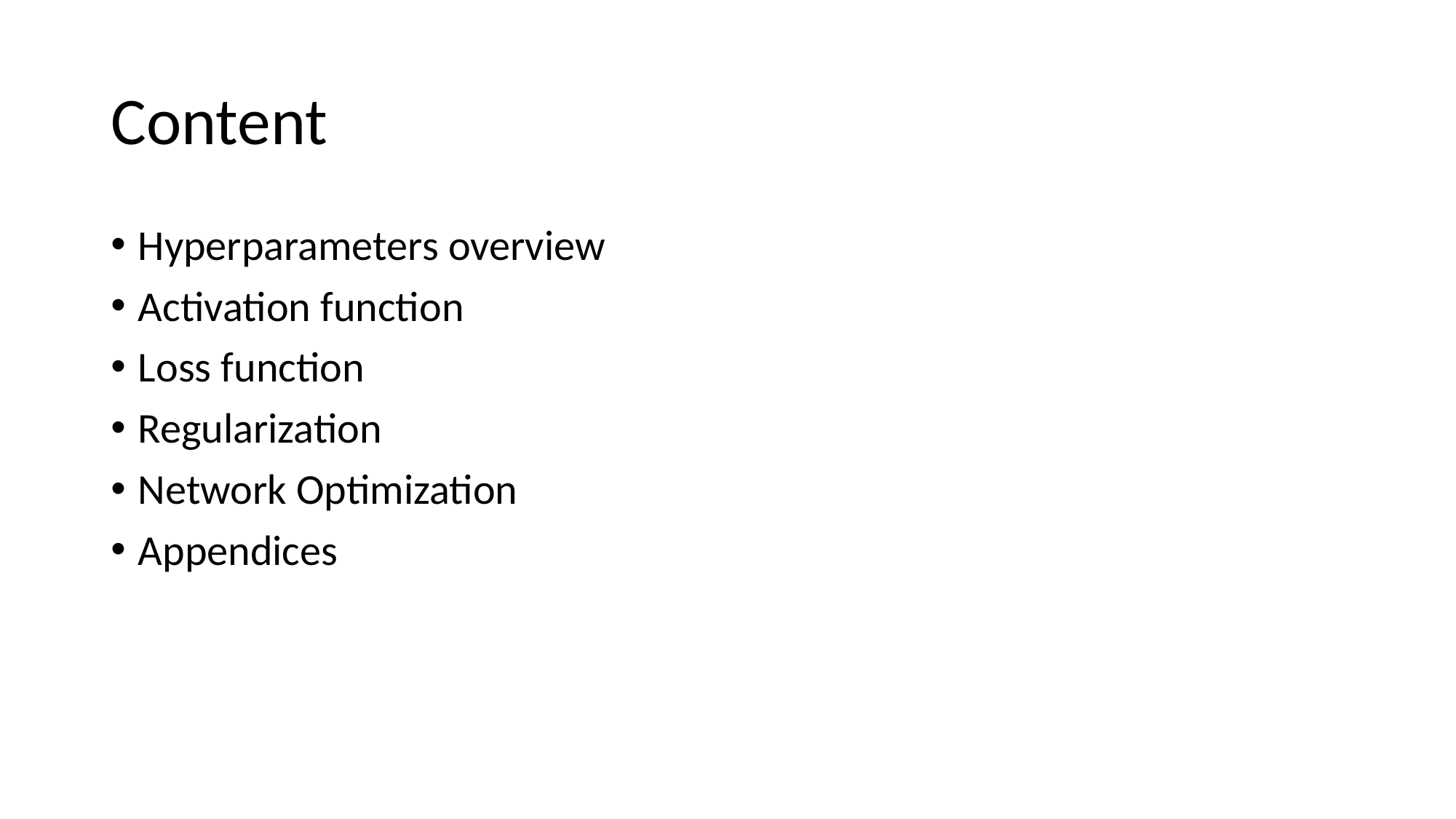

# Content
Hyperparameters overview
Activation function
Loss function
Regularization
Network Optimization
Appendices